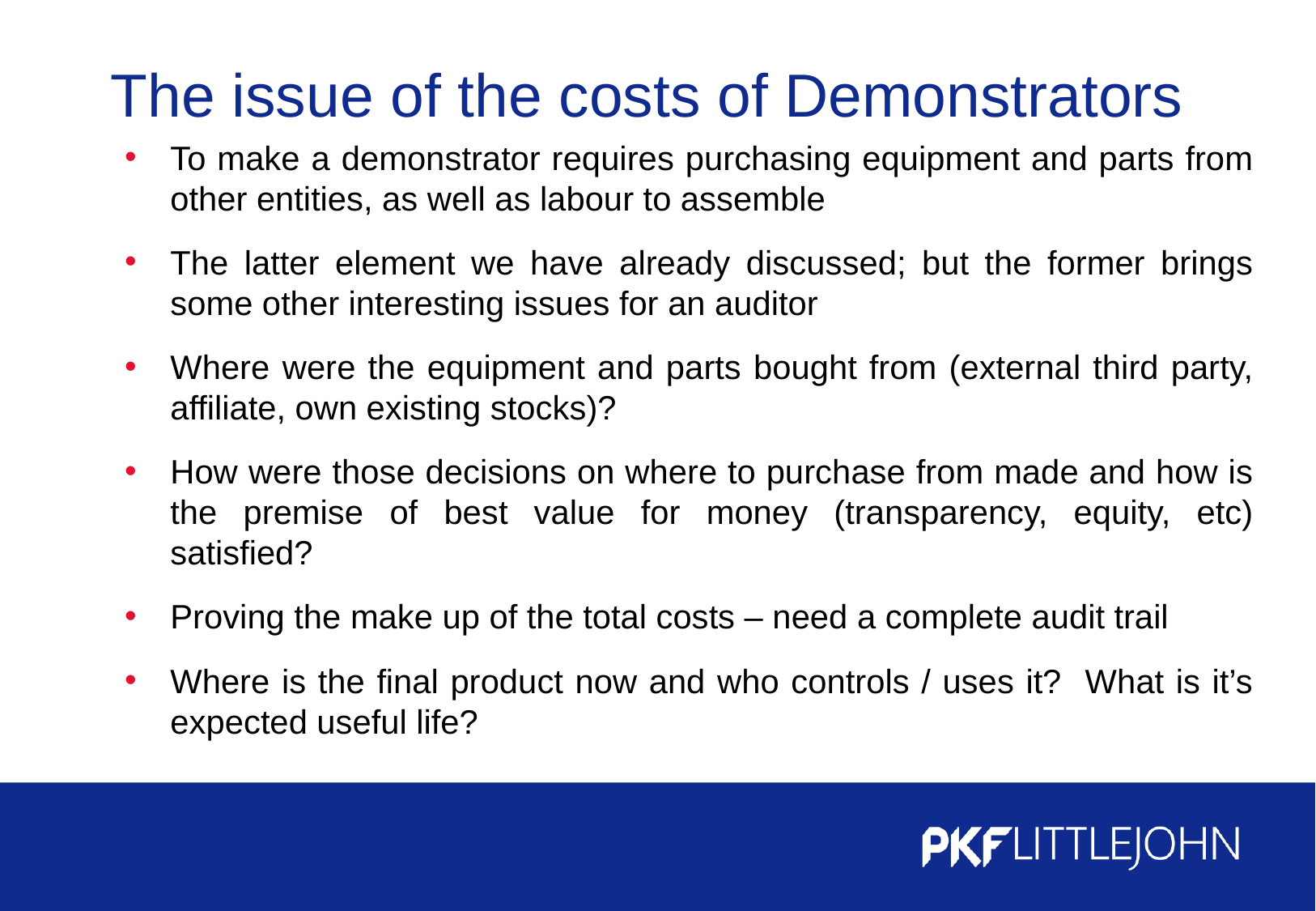

# The issue of the costs of Demonstrators
To make a demonstrator requires purchasing equipment and parts from other entities, as well as labour to assemble
The latter element we have already discussed; but the former brings some other interesting issues for an auditor
Where were the equipment and parts bought from (external third party, affiliate, own existing stocks)?
How were those decisions on where to purchase from made and how is the premise of best value for money (transparency, equity, etc) satisfied?
Proving the make up of the total costs – need a complete audit trail
Where is the final product now and who controls / uses it?  What is it’s expected useful life?